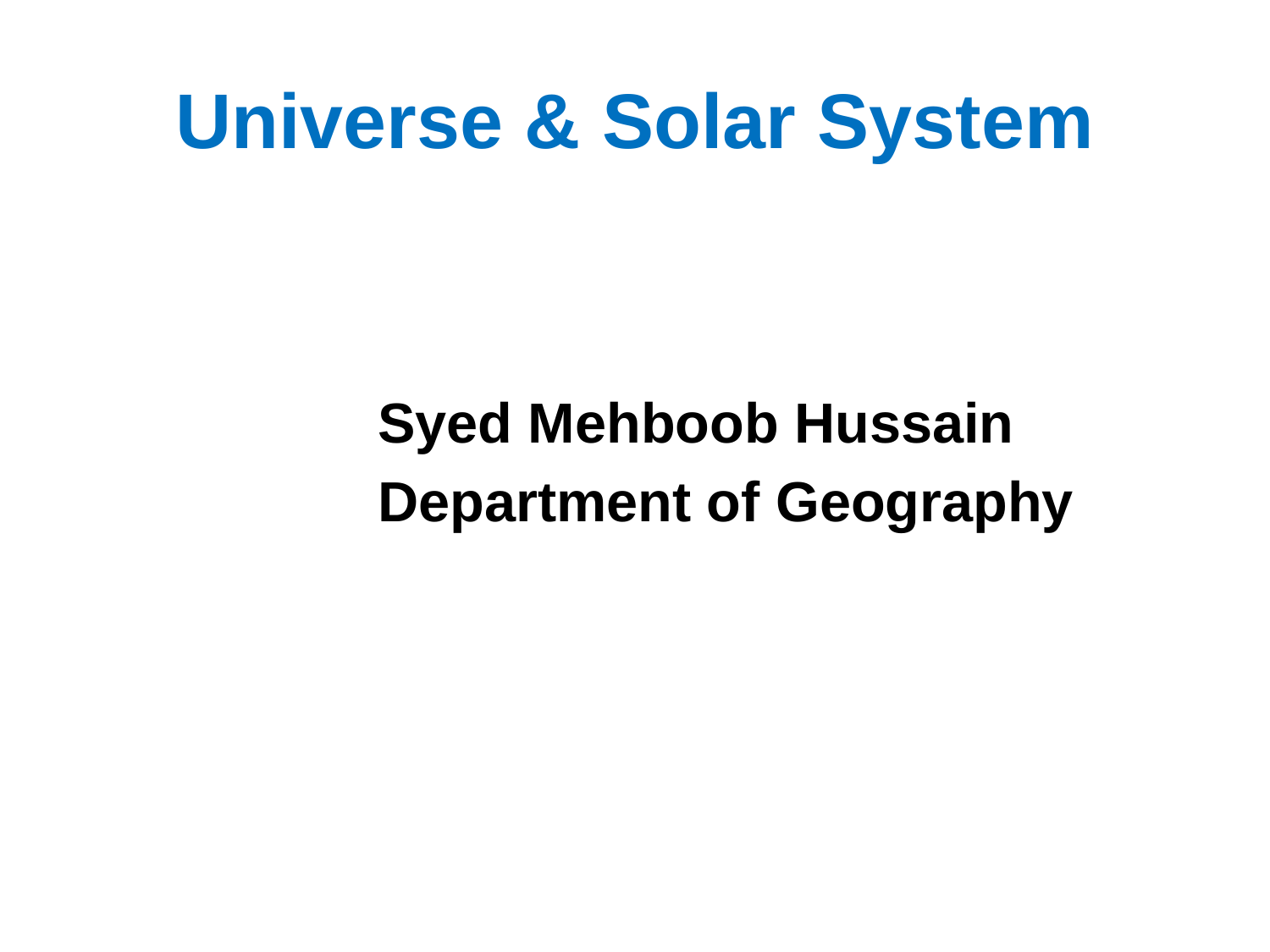

# Universe & Solar System

			Syed Mehboob Hussain
			Department of Geography